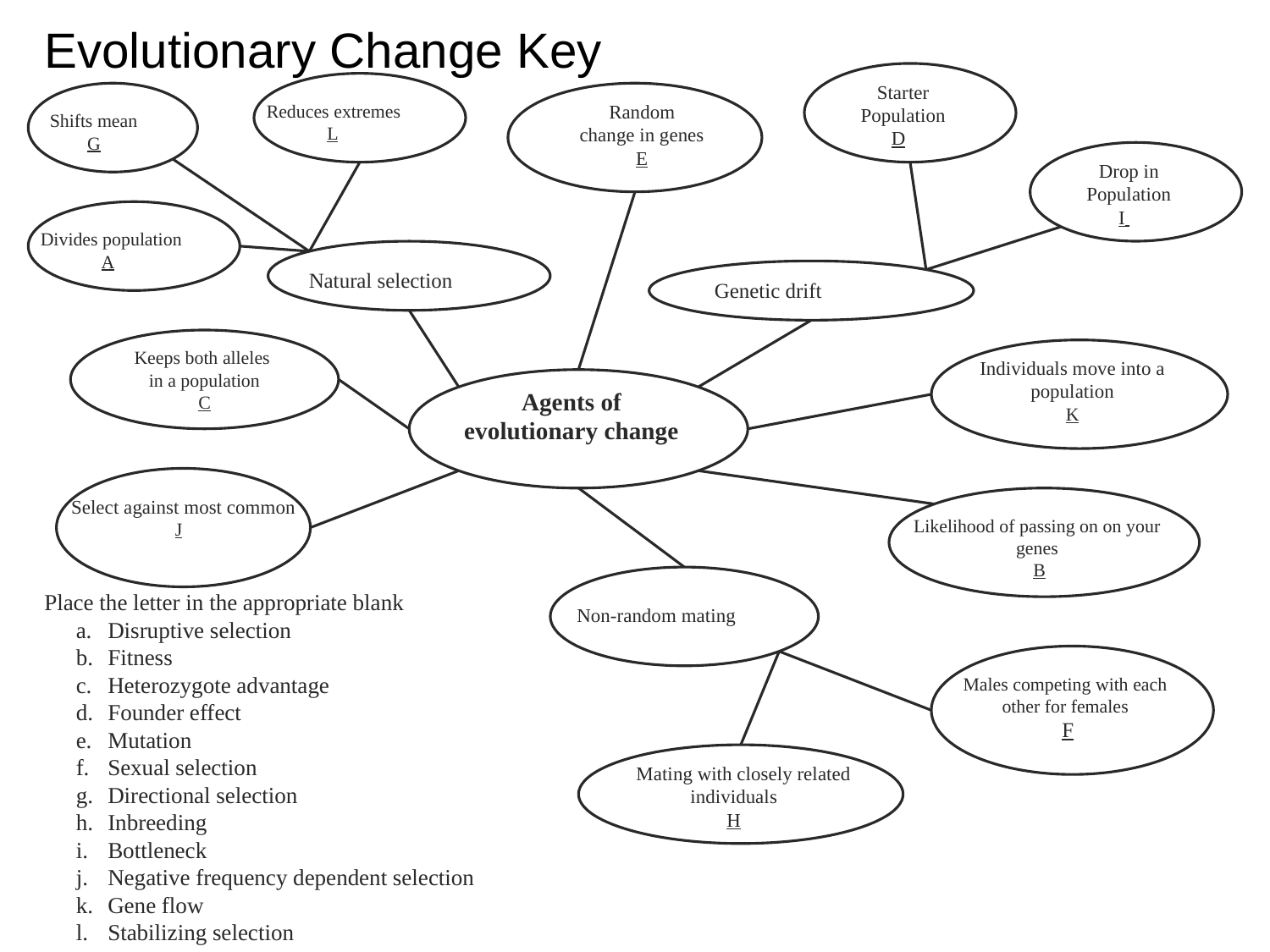

Evolutionary Change Key

Starter
Population
D

Reduces extremes
             L
Random
change in genes
E
  Shifts mean
          G

Drop in
Population
I

Divides population
             A

Natural selection

  Genetic drift

Keeps both alleles
in a population
C

Individuals move into a population
K

Agents of evolutionary change

Select against most common
J

Likelihood of passing on on your genes
 B

Non-random mating

Males competing with each other for females
 F

    Mating with closely related individuals
H
	Place the letter in the appropriate blank
Disruptive selection
Fitness
Heterozygote advantage
Founder effect
Mutation
Sexual selection
Directional selection
Inbreeding
Bottleneck
Negative frequency dependent selection
Gene flow
Stabilizing selection